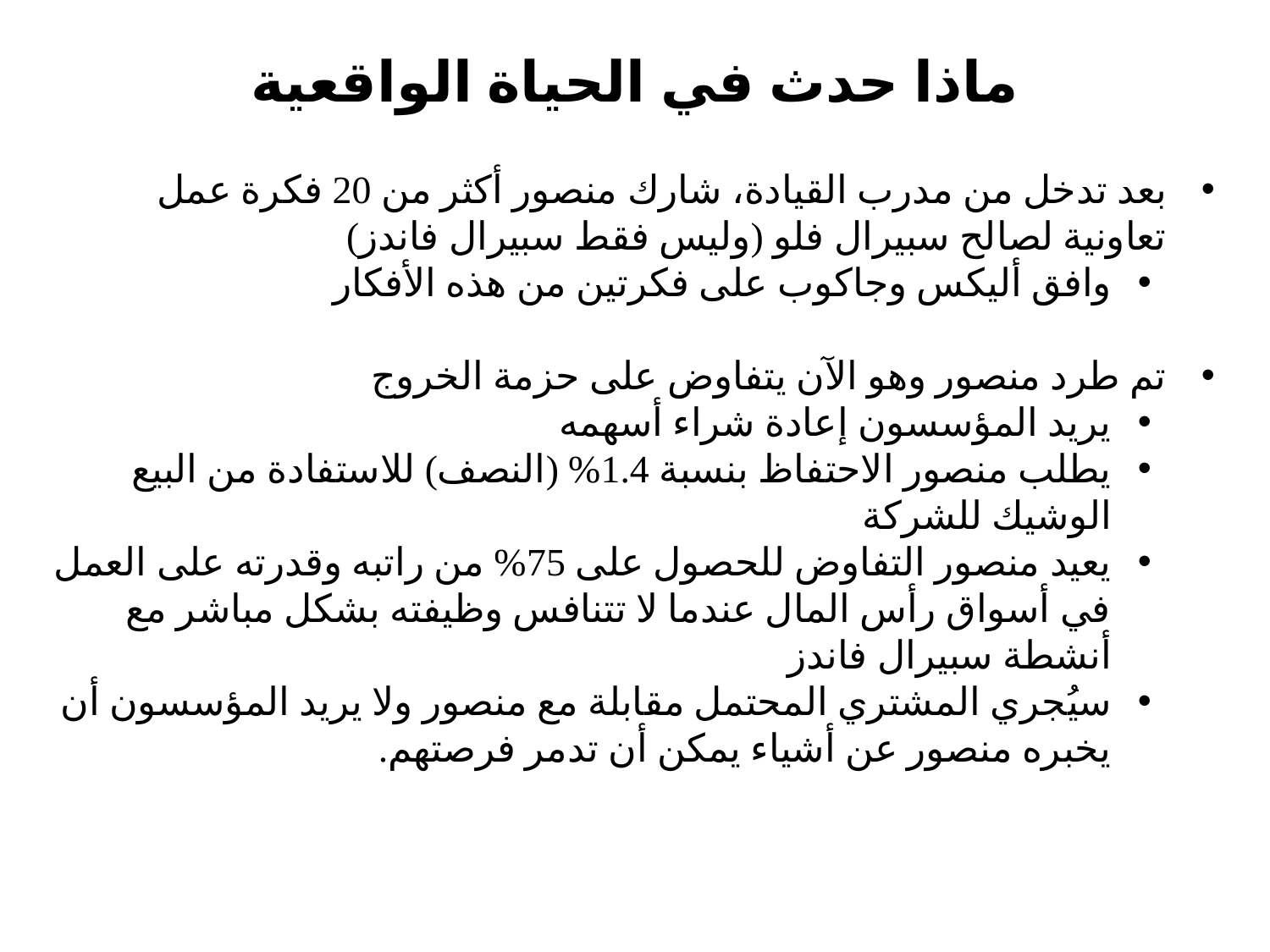

# ماذا حدث في الحياة الواقعية
بعد تدخل من مدرب القيادة، شارك منصور أكثر من 20 فكرة عمل تعاونية لصالح سبيرال فلو (وليس فقط سبيرال فاندز)
وافق أليكس وجاكوب على فكرتين من هذه الأفكار

تم طرد منصور وهو الآن يتفاوض على حزمة الخروج
يريد المؤسسون إعادة شراء أسهمه
يطلب منصور الاحتفاظ بنسبة 1.4% (النصف) للاستفادة من البيع الوشيك للشركة
يعيد منصور التفاوض للحصول على 75% من راتبه وقدرته على العمل في أسواق رأس المال عندما لا تتنافس وظيفته بشكل مباشر مع أنشطة سبيرال فاندز
سيُجري المشتري المحتمل مقابلة مع منصور ولا يريد المؤسسون أن يخبره منصور عن أشياء يمكن أن تدمر فرصتهم.